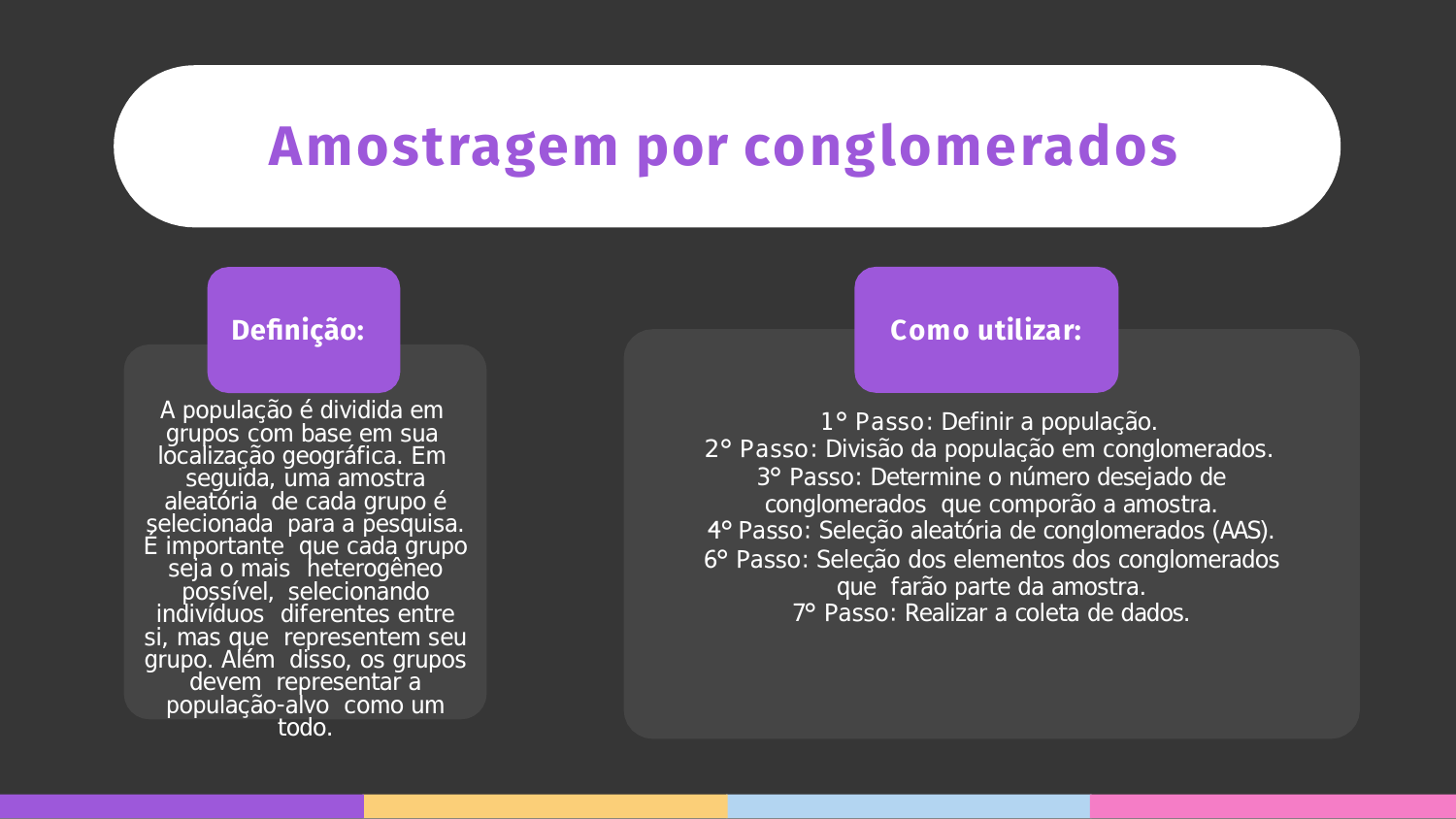

# Amostragem por conglomerados

Definição:
Como utilizar:
A população é dividida em  grupos com base em sua  localização geográfica. Em  seguida, uma amostra aleatória  de cada grupo é selecionada  para a pesquisa. É importante  que cada grupo seja o mais  heterogêneo possível,  selecionando indivíduos  diferentes entre si, mas que  representem seu grupo. Além  disso, os grupos devem  representar a população-alvo  como um todo.
1° Passo: Definir a população.
2° Passo: Divisão da população em conglomerados.
3° Passo: Determine o número desejado de conglomerados  que comporão a amostra.
4° Passo: Seleção aleatória de conglomerados (AAS).
6° Passo: Seleção dos elementos dos conglomerados que  farão parte da amostra.
7° Passo: Realizar a coleta de dados.